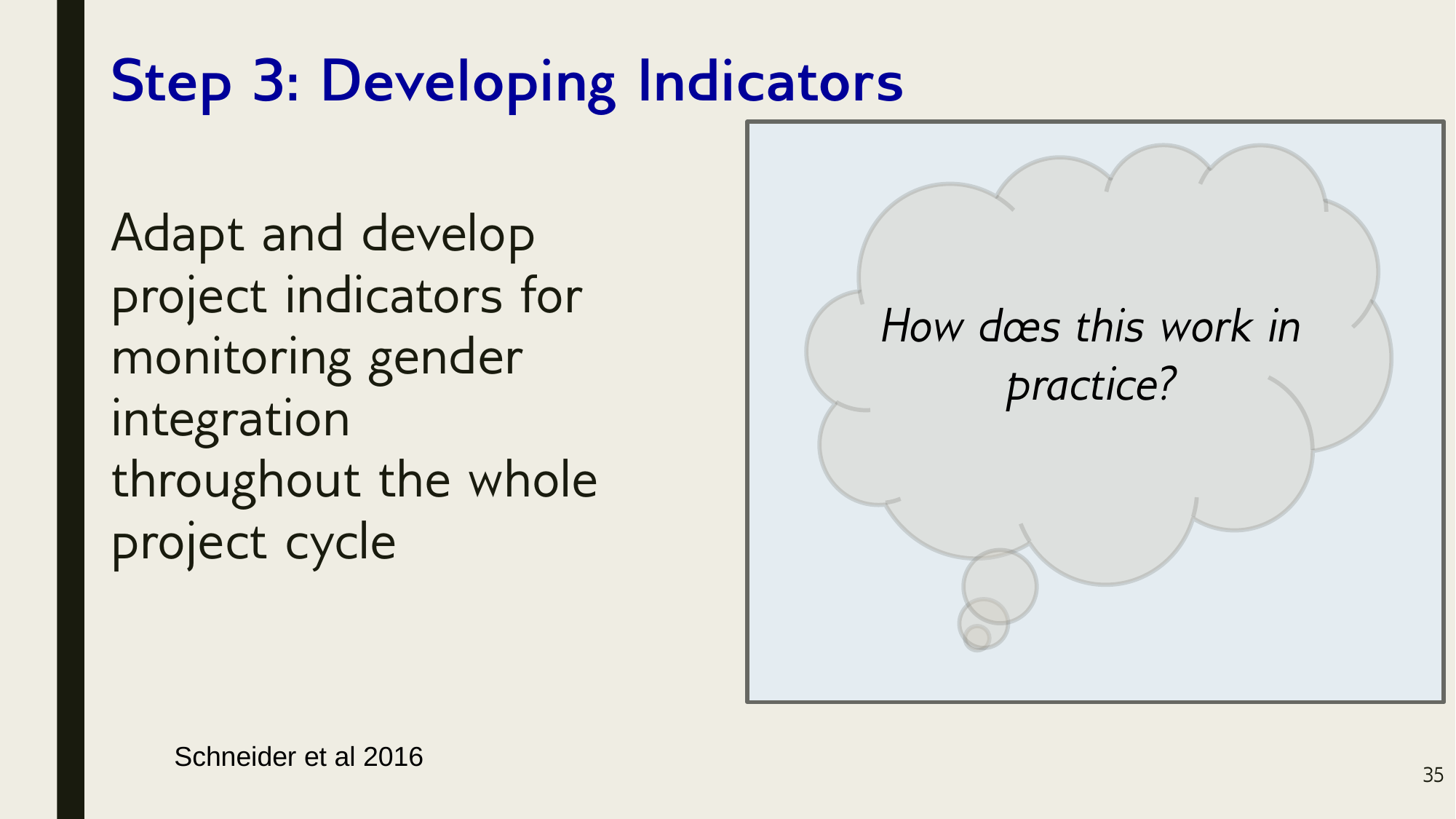

# Step 3: Developing Indicators

Adapt and develop project indicators for monitoring gender integration throughout the whole project cycle
How does this work in practice?
35
Schneider et al 2016